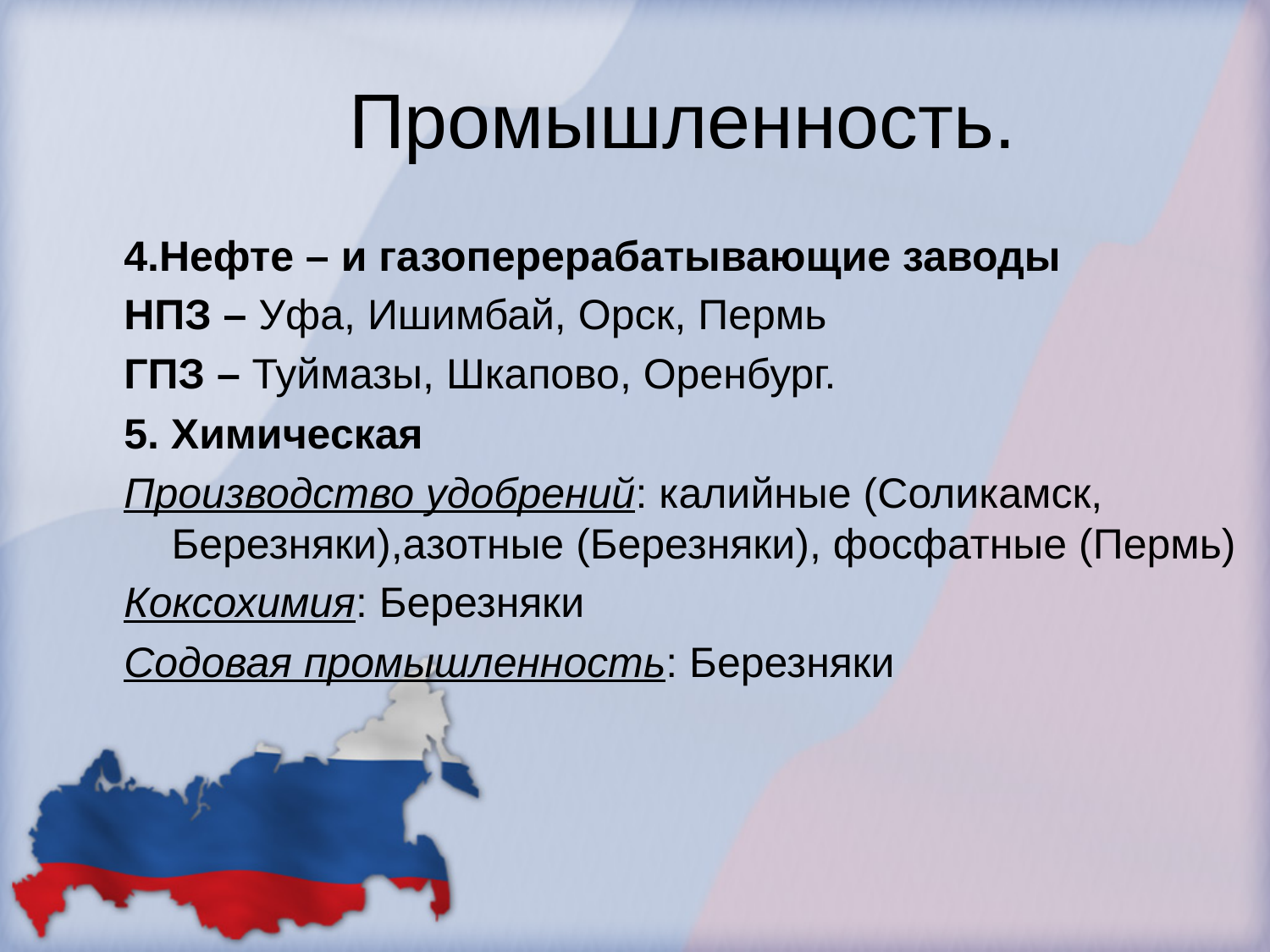

# Промышленность.
4.Нефте – и газоперерабатывающие заводы
НПЗ – Уфа, Ишимбай, Орск, Пермь
ГПЗ – Туймазы, Шкапово, Оренбург.
5. Химическая
Производство удобрений: калийные (Соликамск, Березняки),азотные (Березняки), фосфатные (Пермь)
Коксохимия: Березняки
Содовая промышленность: Березняки